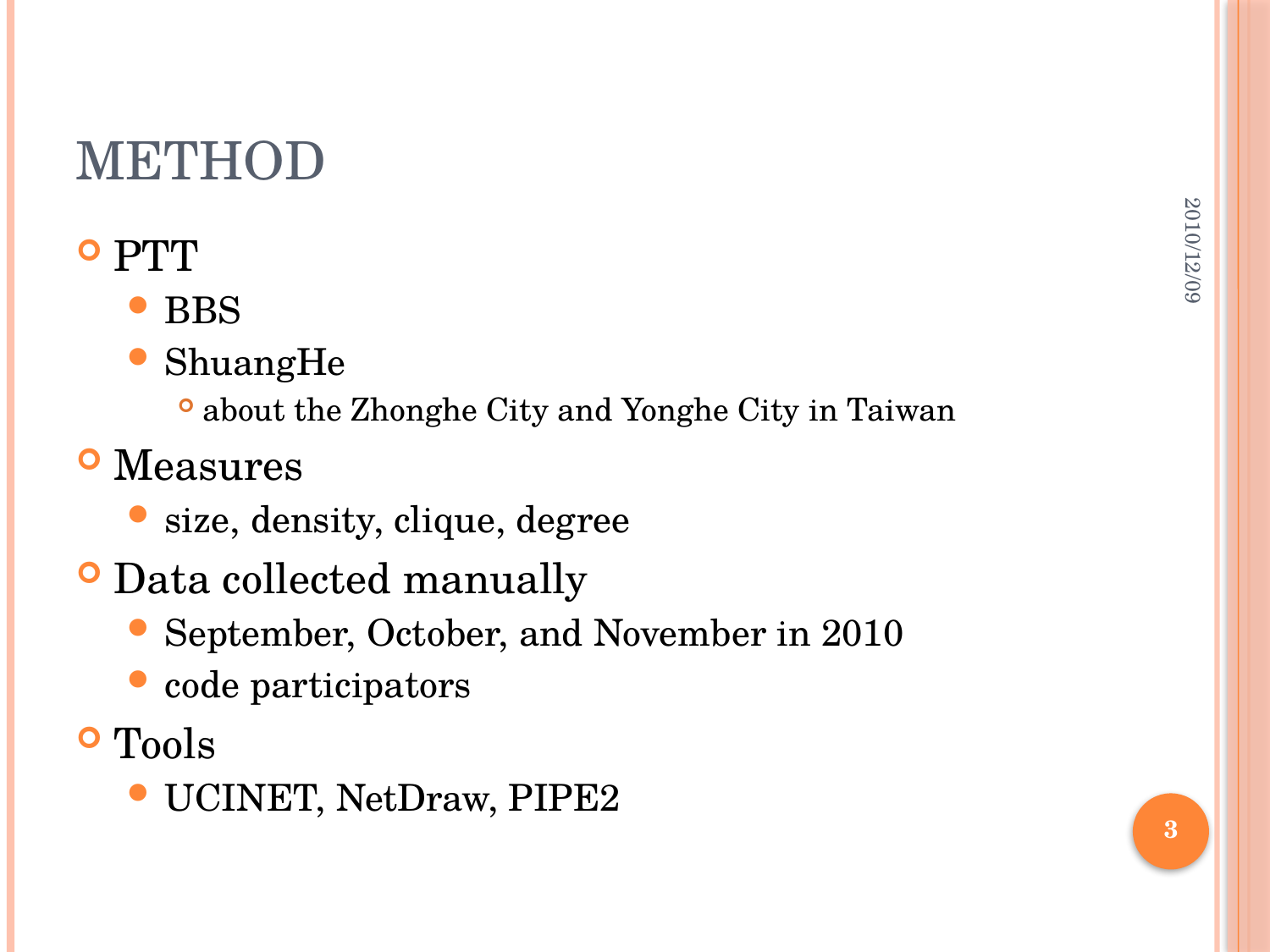

# Method
2010/12/09
PTT
BBS
ShuangHe
about the Zhonghe City and Yonghe City in Taiwan
Measures
size, density, clique, degree
Data collected manually
September, October, and November in 2010
code participators
Tools
UCINET, NetDraw, PIPE2

3